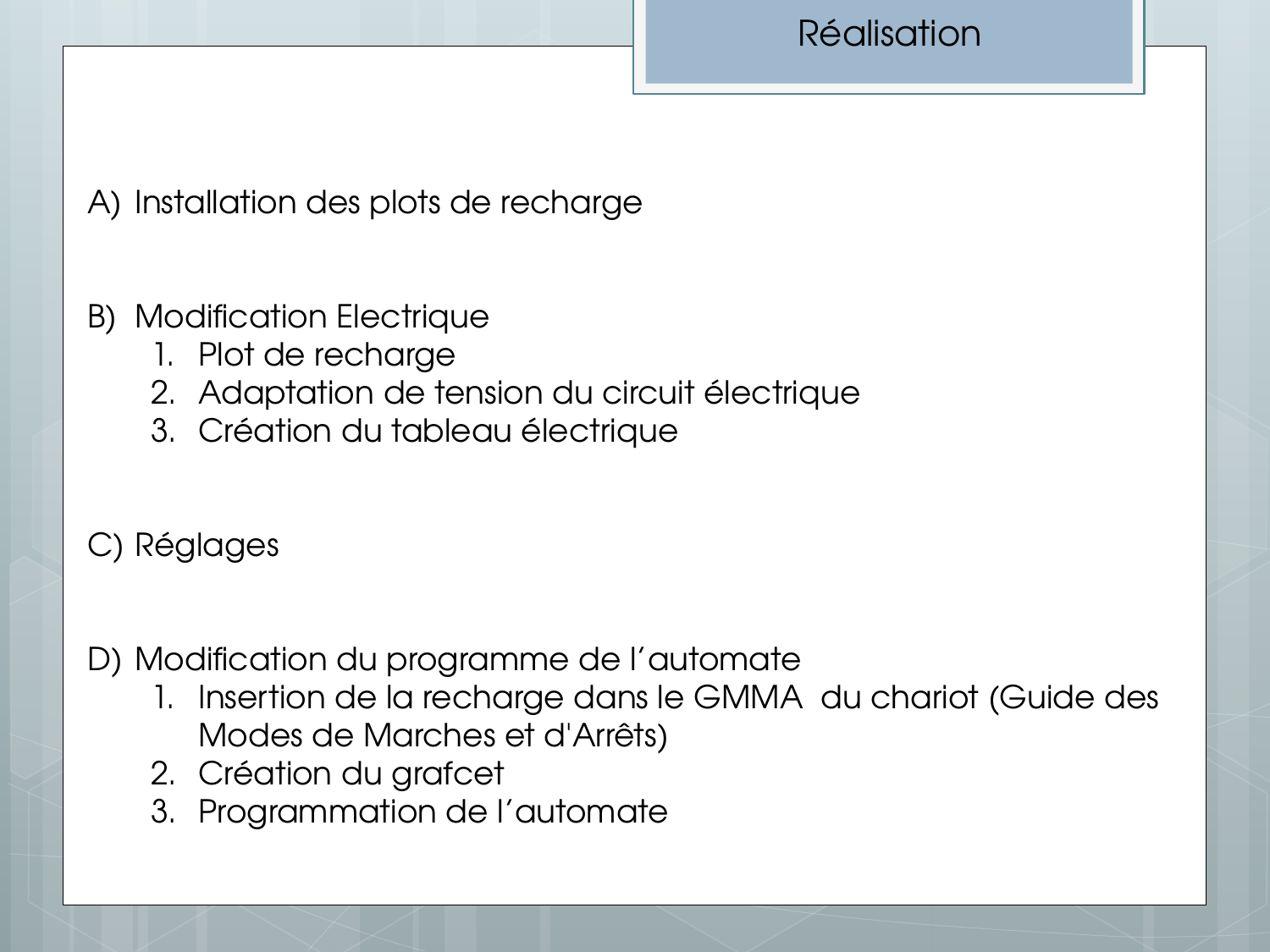

Réalisation
Installation des plots de recharge

Modification Electrique
Plot de recharge
Adaptation de tension du circuit électrique
Création du tableau électrique

Réglages

Modification du programme de l’automate
Insertion de la recharge dans le GMMA  du chariot (Guide des Modes de Marches et d'Arrêts)
Création du grafcet
Programmation de l’automate